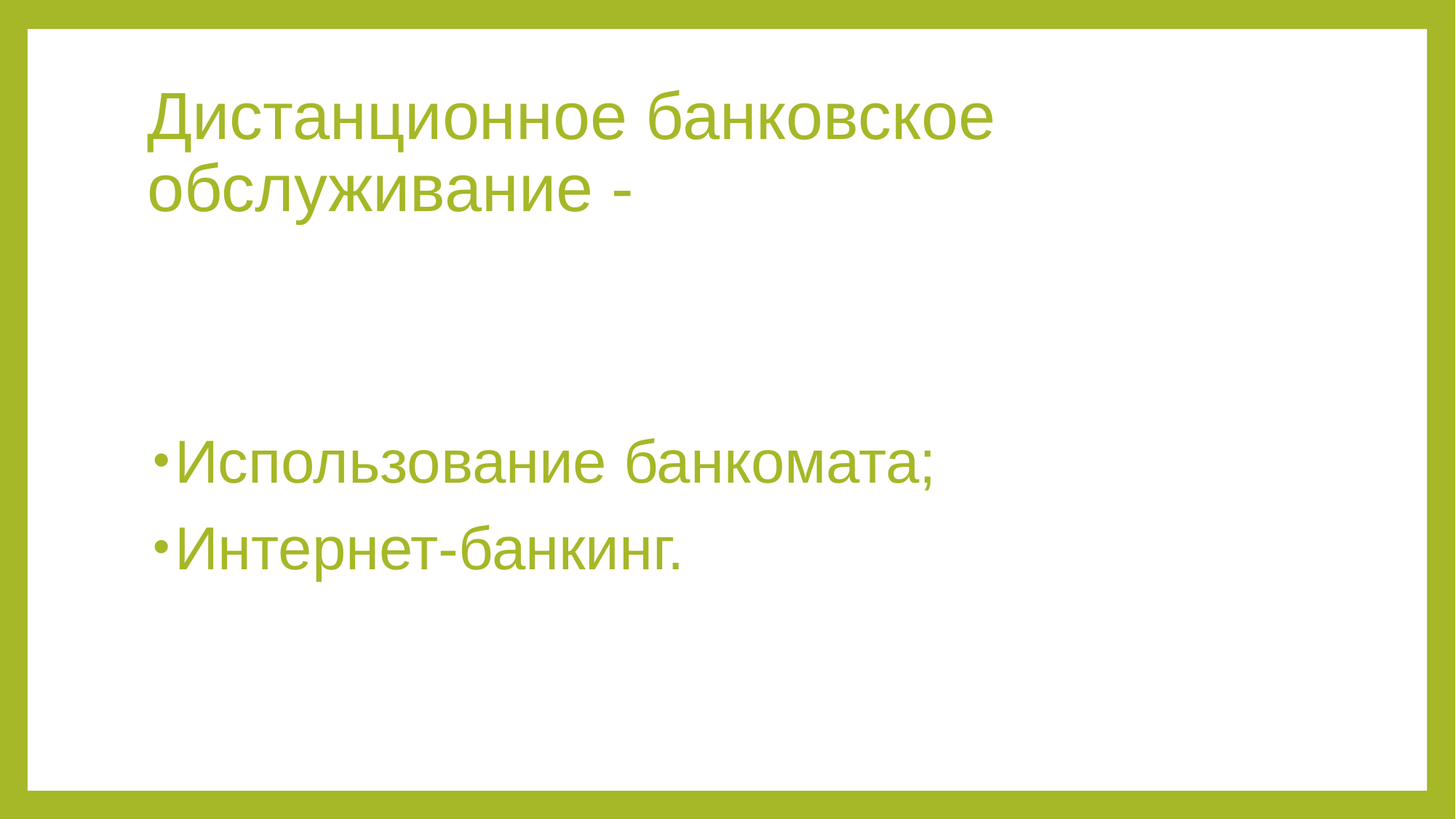

# Дистанционное банковское обслуживание -
Использование банкомата;
Интернет-банкинг.